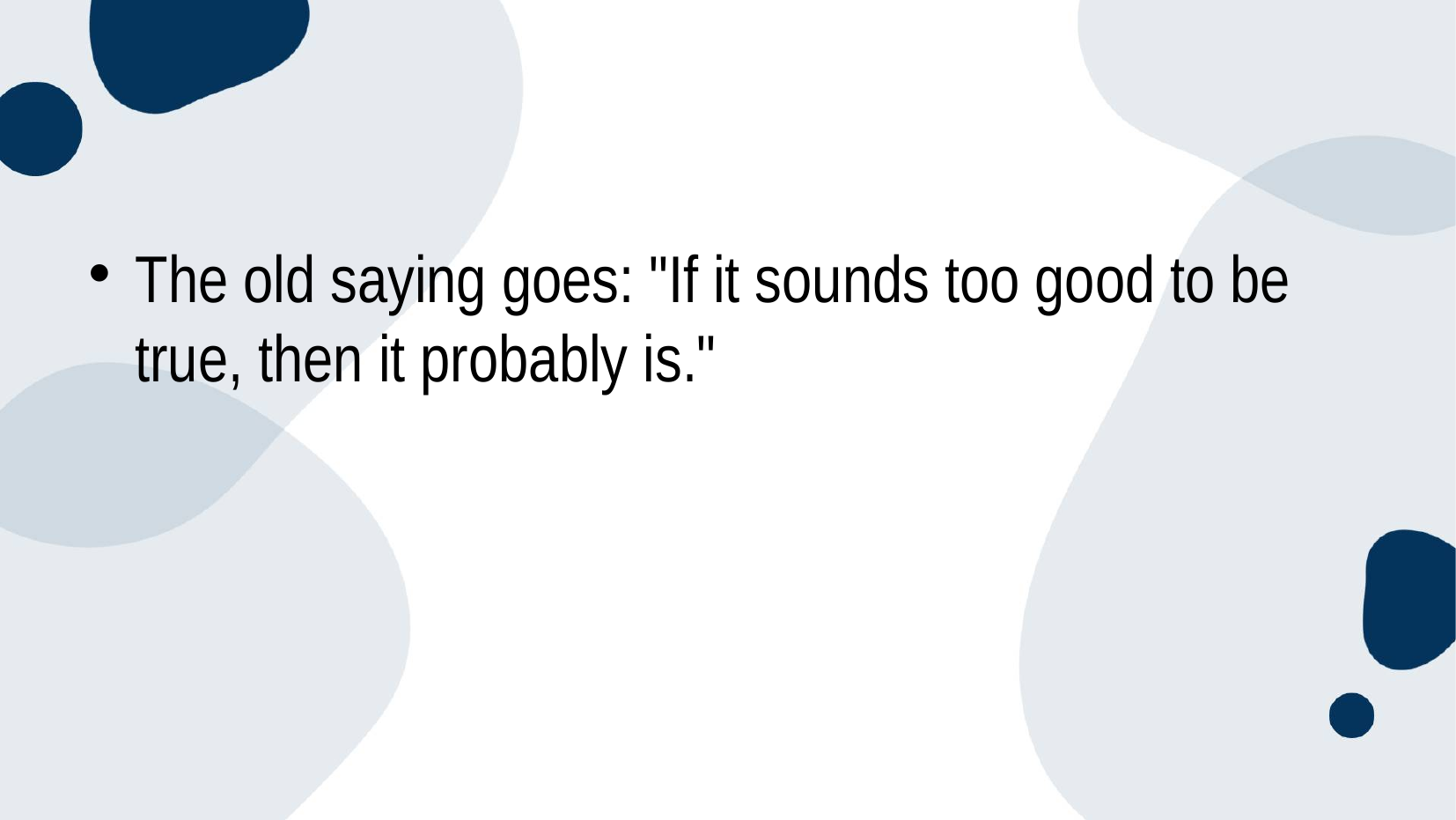

#
The old saying goes: "If it sounds too good to be true, then it probably is."